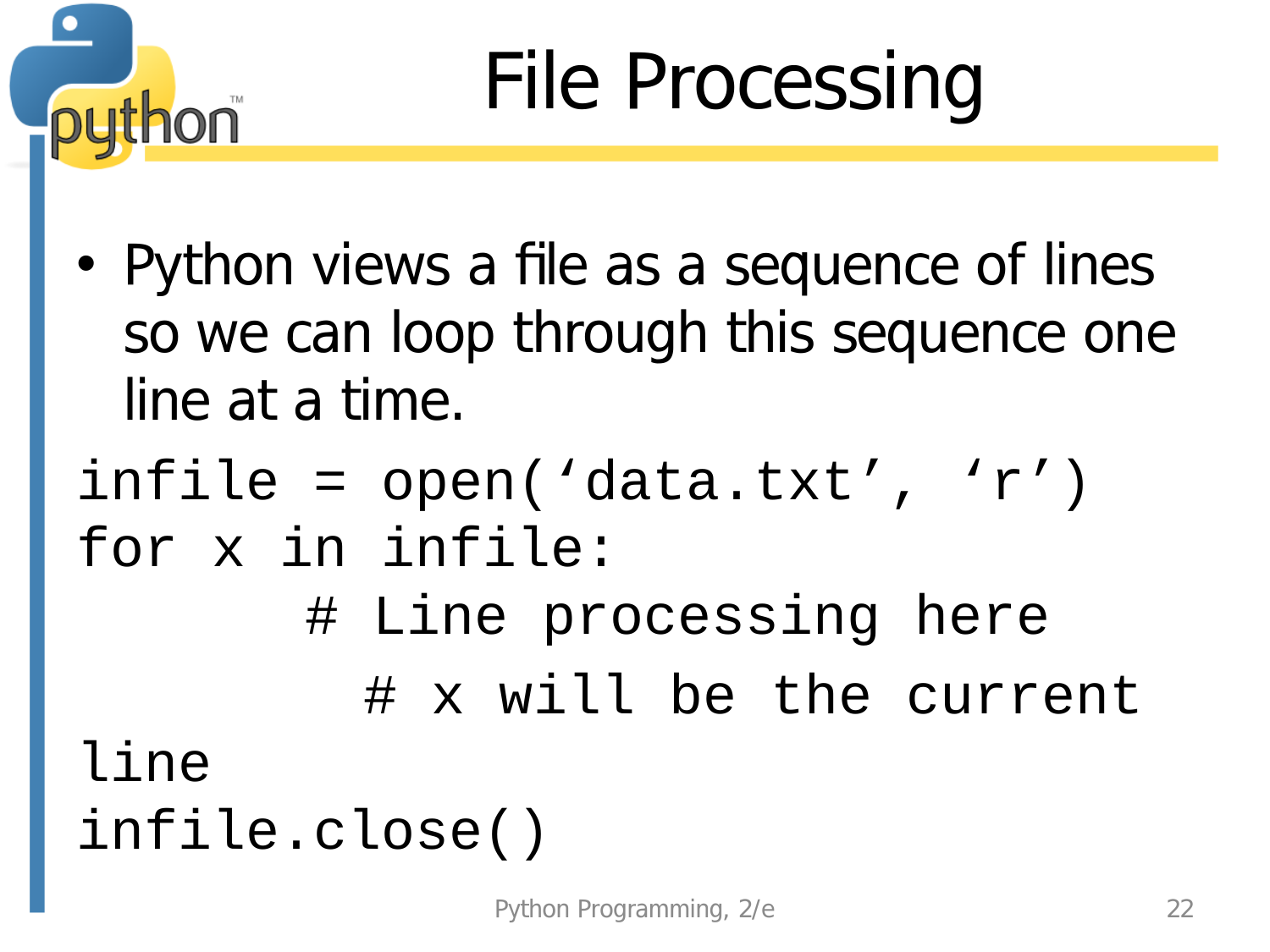

# File Processing
Python views a file as a sequence of lines so we can loop through this sequence one line at a time.
infile = open(‘data.txt’, ‘r’)
for x in infile:
	   # Line processing here
		 # x will be the current line
infile.close()
Python Programming, 2/e
22